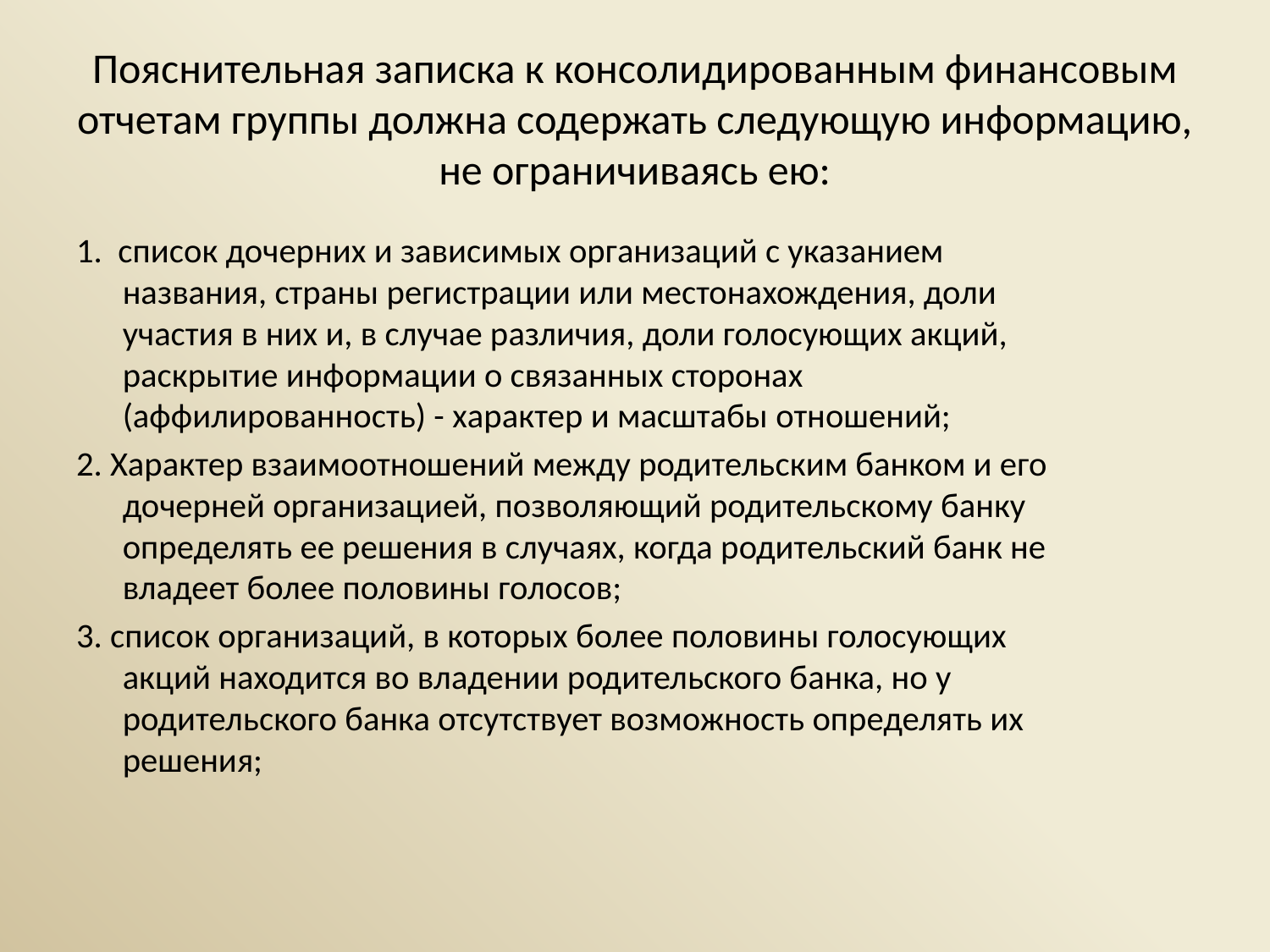

# Пояснительная записка к консолидированным финансовым отчетам группы должна содержать следующую информацию, не ограничиваясь ею:
1.  список дочерних и зависимых организаций с указанием названия, страны регистрации или местонахождения, доли участия в них и, в случае различия, доли голосующих акций, раскрытие информации о связанных сторонах (аффилированность) - характер и масштабы отношений;
2. Характер взаимоотношений между родительским банком и его дочерней организацией, позволяющий родительскому банку опреде­лять ее решения в случаях, когда родительский банк не владеет бо­лее половины голосов;
3. список организаций, в которых более половины голосующих акций находится во владении родительского банка, но у родительского банка отсутствует возможность определять их решения;